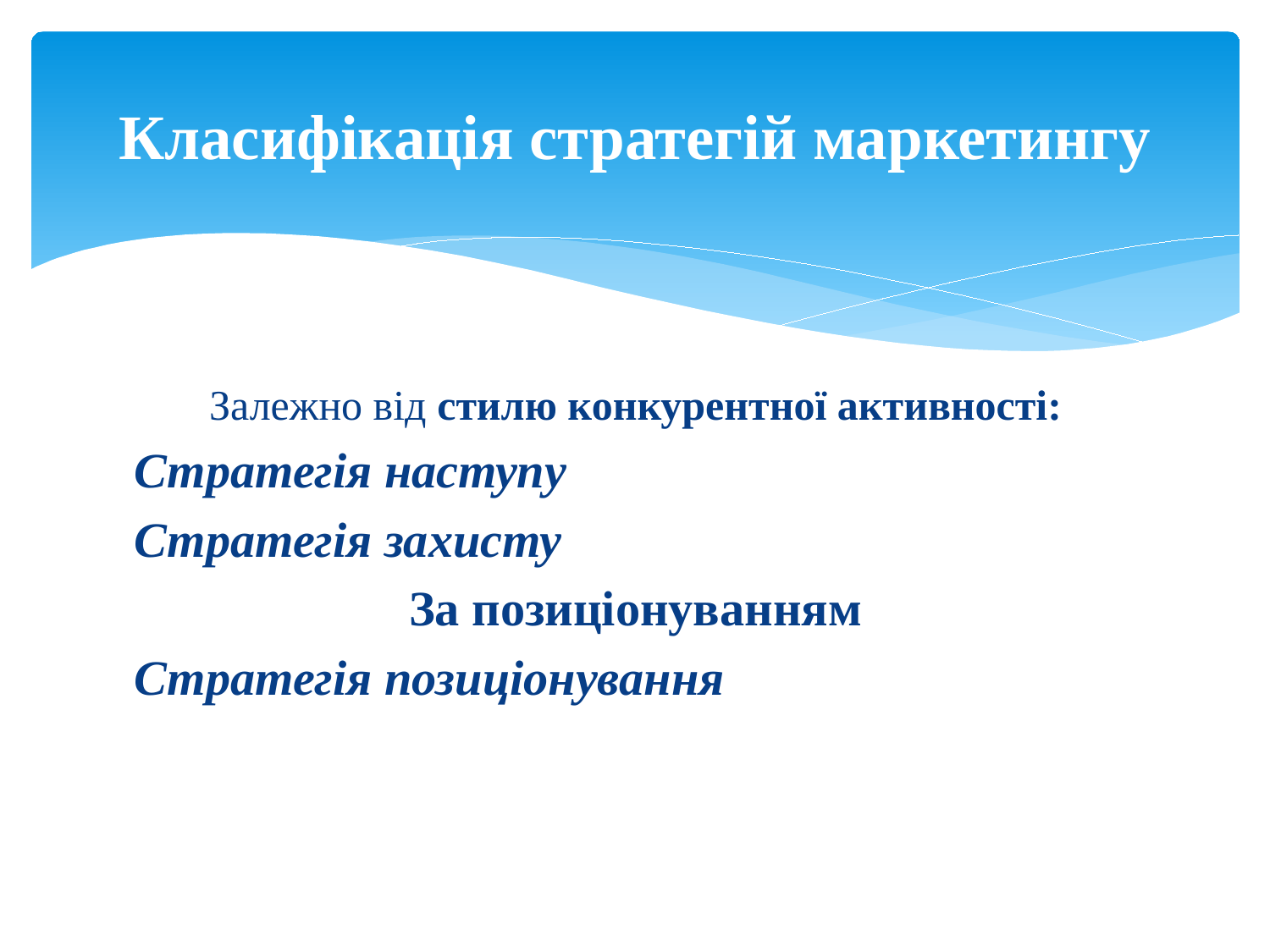

# Класифікація стратегій маркетингу
Залежно від стилю конкурентної активності:
Стратегія наступу
Стратегія захисту
За позиціонуванням
Стратегія позиціонування